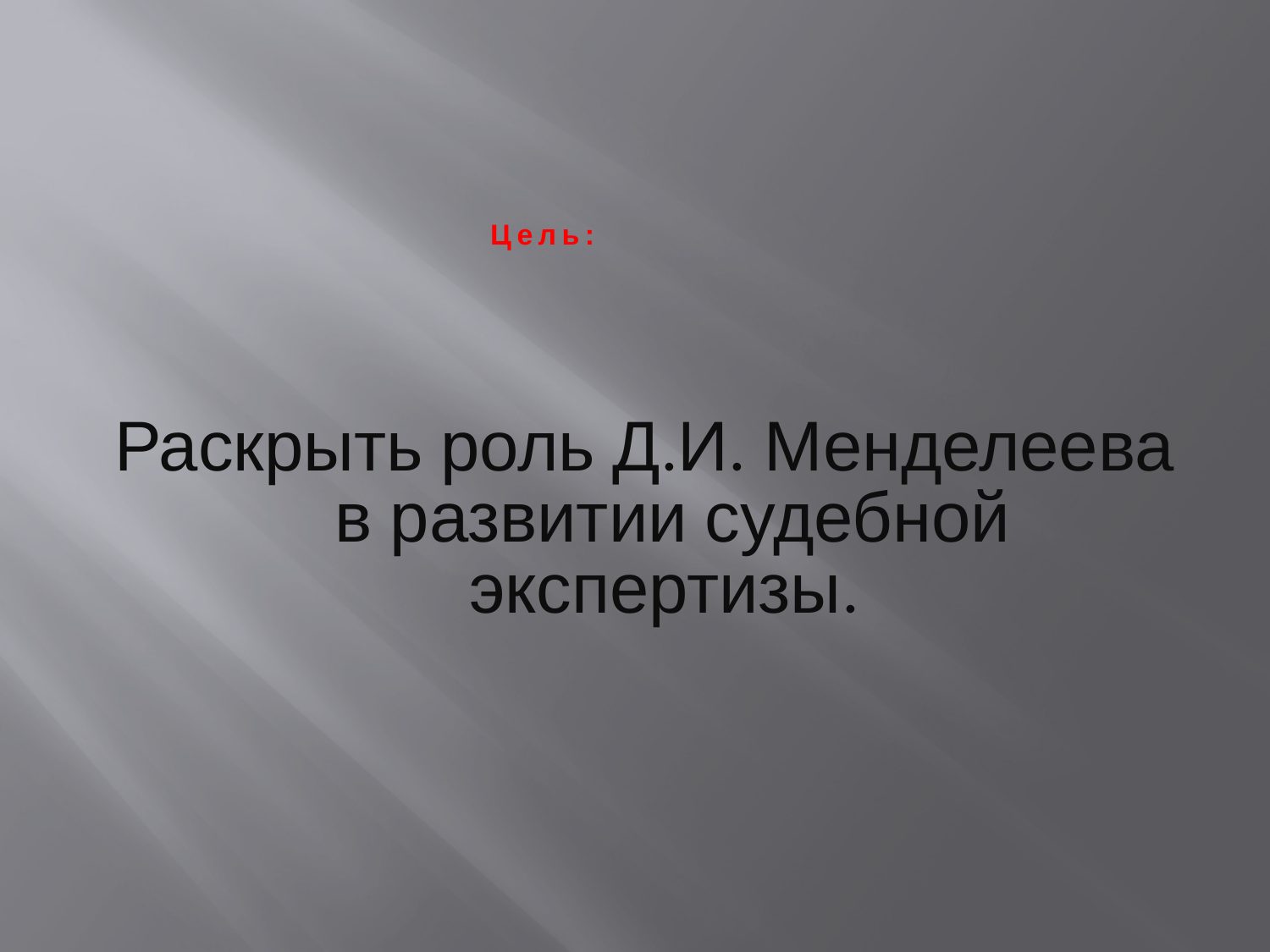

# Цель:

Раскрыть роль Д.И. Менделеева в развитии судебной экспертизы.